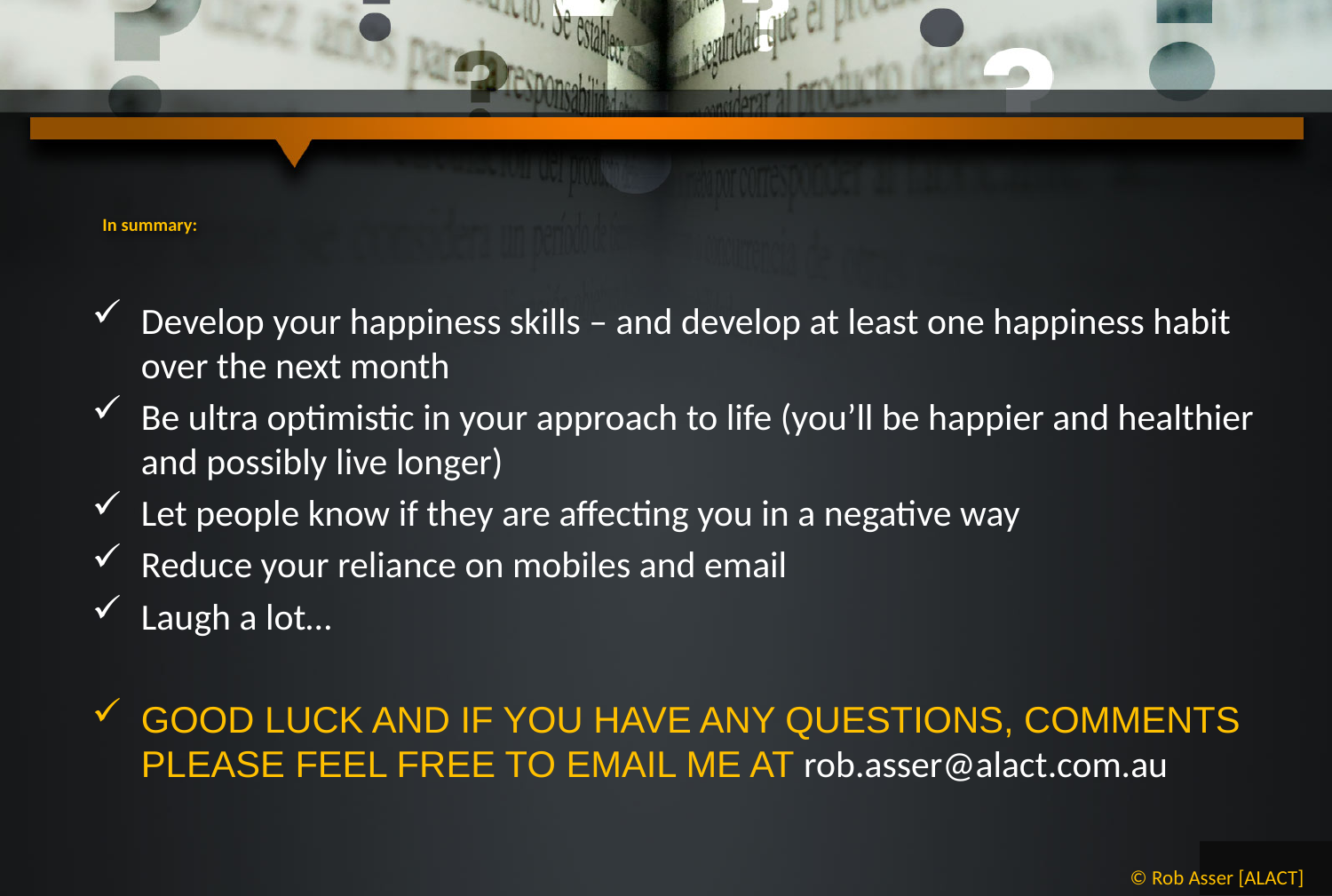

# In summary:
Develop your happiness skills – and develop at least one happiness habit over the next month
Be ultra optimistic in your approach to life (you’ll be happier and healthier and possibly live longer)
Let people know if they are affecting you in a negative way
Reduce your reliance on mobiles and email
Laugh a lot…

GOOD LUCK AND IF YOU HAVE ANY QUESTIONS, COMMENTS PLEASE FEEL FREE TO EMAIL ME AT rob.asser@alact.com.au

© Rob Asser [ALACT]